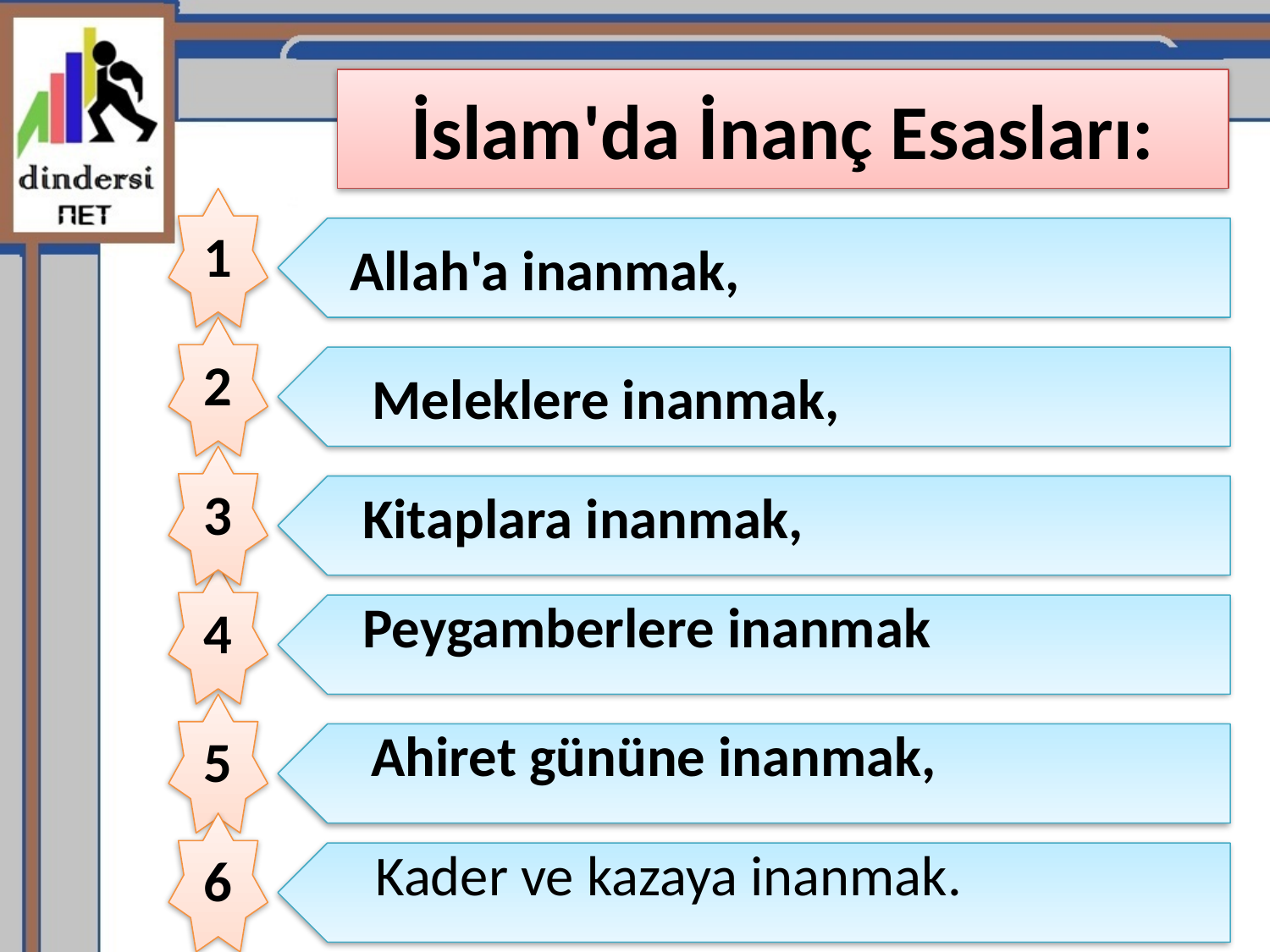

# İslam'da İnanç Esasları:
1

Allah'a inanmak,
2

 Meleklere inanmak,
3
 Kitaplara inanmak,

4
 Peygamberlere inanmak

5
Ahiret gününe inanmak,

6
  Kader ve kazaya inanmak.